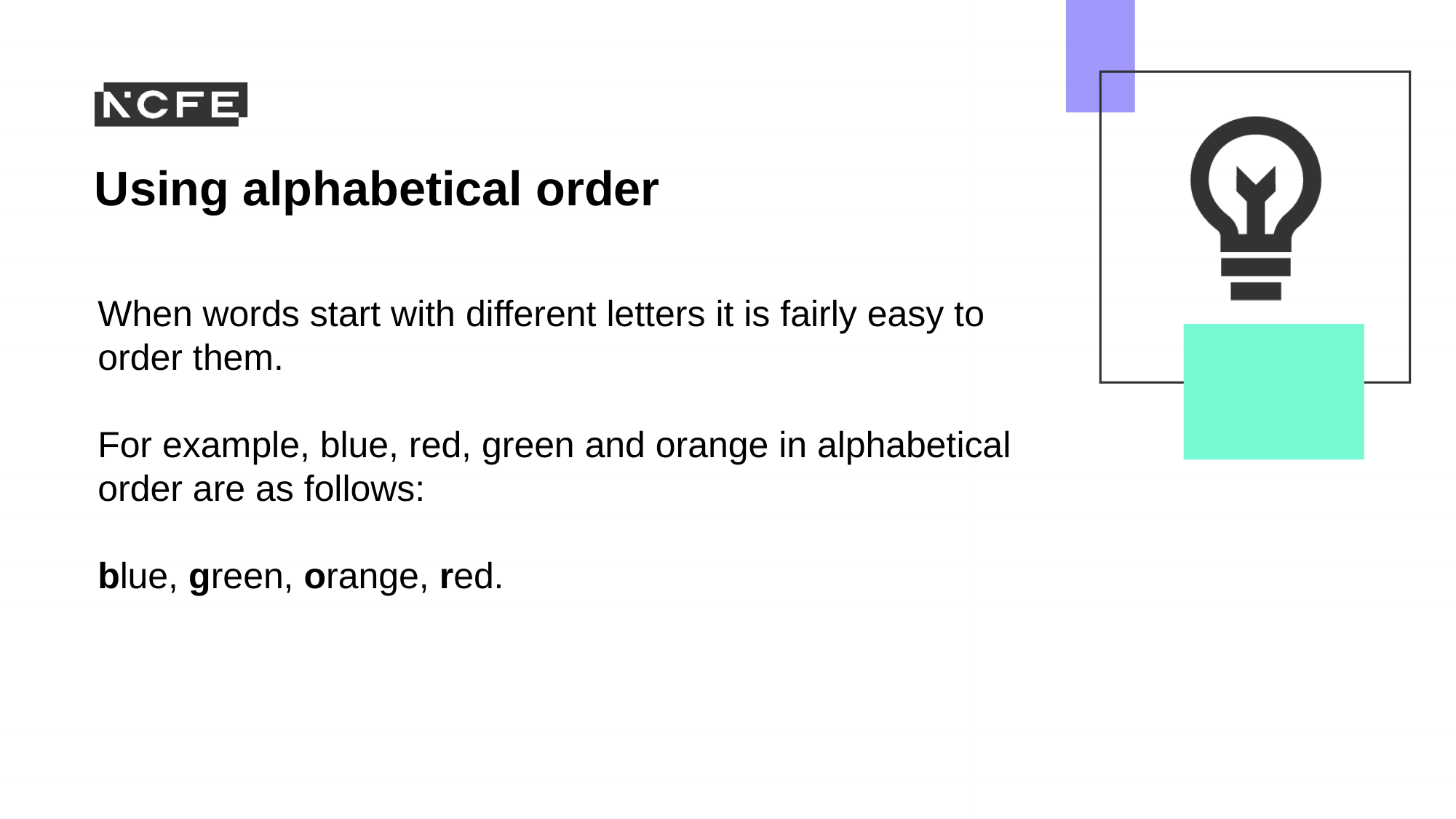

Using alphabetical order
When words start with different letters it is fairly easy to order them.

For example, blue, red, green and orange in alphabetical order are as follows:

blue, green, orange, red.